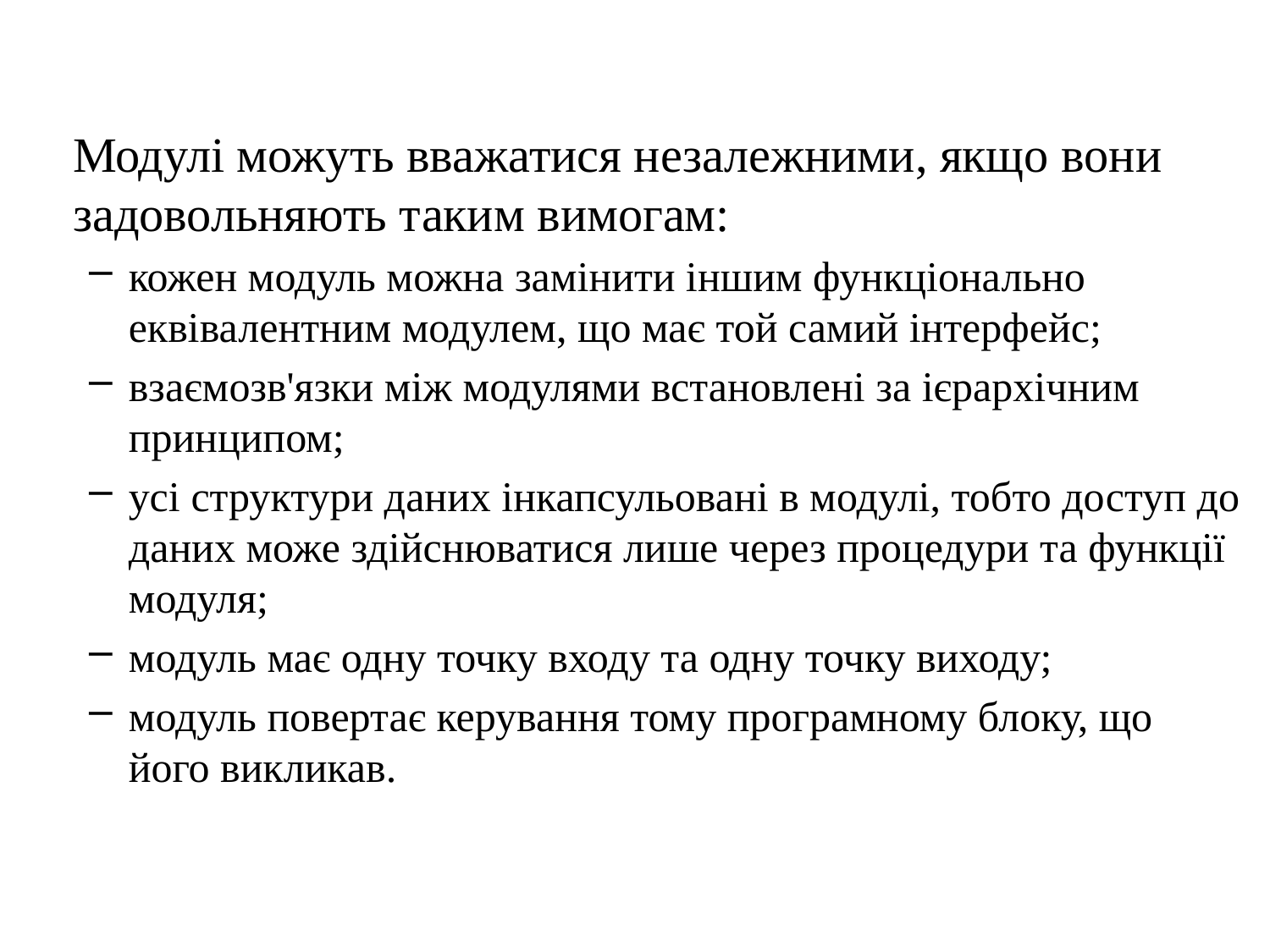

Модулі можуть вважатися незалежними, якщо вони задовольняють таким вимогам:
кожен модуль можна замінити іншим функціонально еквівалентним модулем, що має той самий інтерфейс;
взаємозв'язки між модулями встановлені за ієрархічним принципом;
усі структури даних інкапсульовані в модулі, тобто доступ до даних може здійснюватися лише через процедури та функції модуля;
модуль має одну точку входу та одну точку виходу;
модуль повертає керування тому програмному блоку, що його викликав.